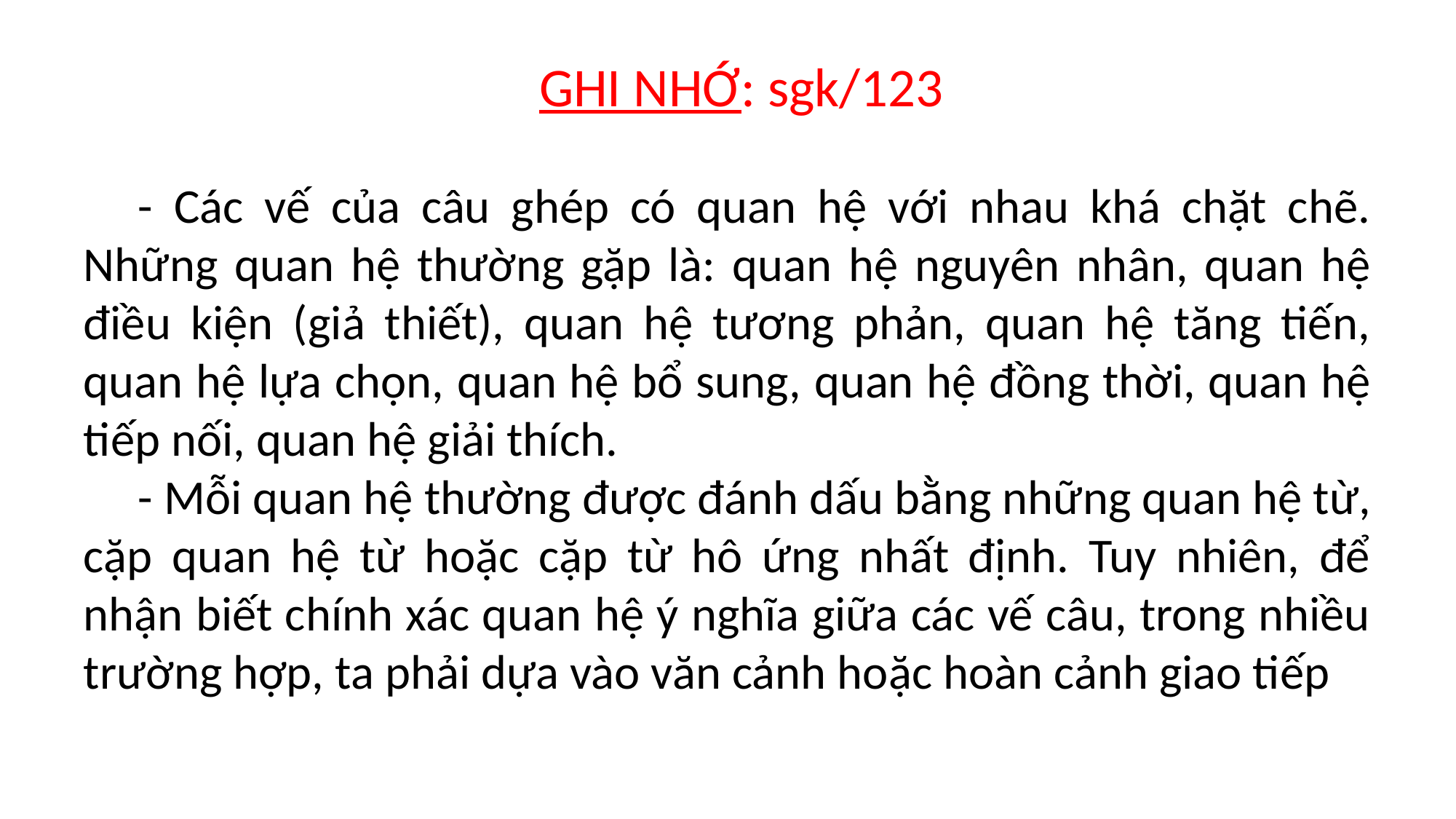

# GHI NHỚ: sgk/123
- Các vế của câu ghép có quan hệ với nhau khá chặt chẽ. Những quan hệ thường gặp là: quan hệ nguyên nhân, quan hệ điều kiện (giả thiết), quan hệ tương phản, quan hệ tăng tiến, quan hệ lựa chọn, quan hệ bổ sung, quan hệ đồng thời, quan hệ tiếp nối, quan hệ giải thích.
- Mỗi quan hệ thường được đánh dấu bằng những quan hệ từ, cặp quan hệ từ hoặc cặp từ hô ứng nhất định. Tuy nhiên, để nhận biết chính xác quan hệ ý nghĩa giữa các vế câu, trong nhiều trường hợp, ta phải dựa vào văn cảnh hoặc hoàn cảnh giao tiếp